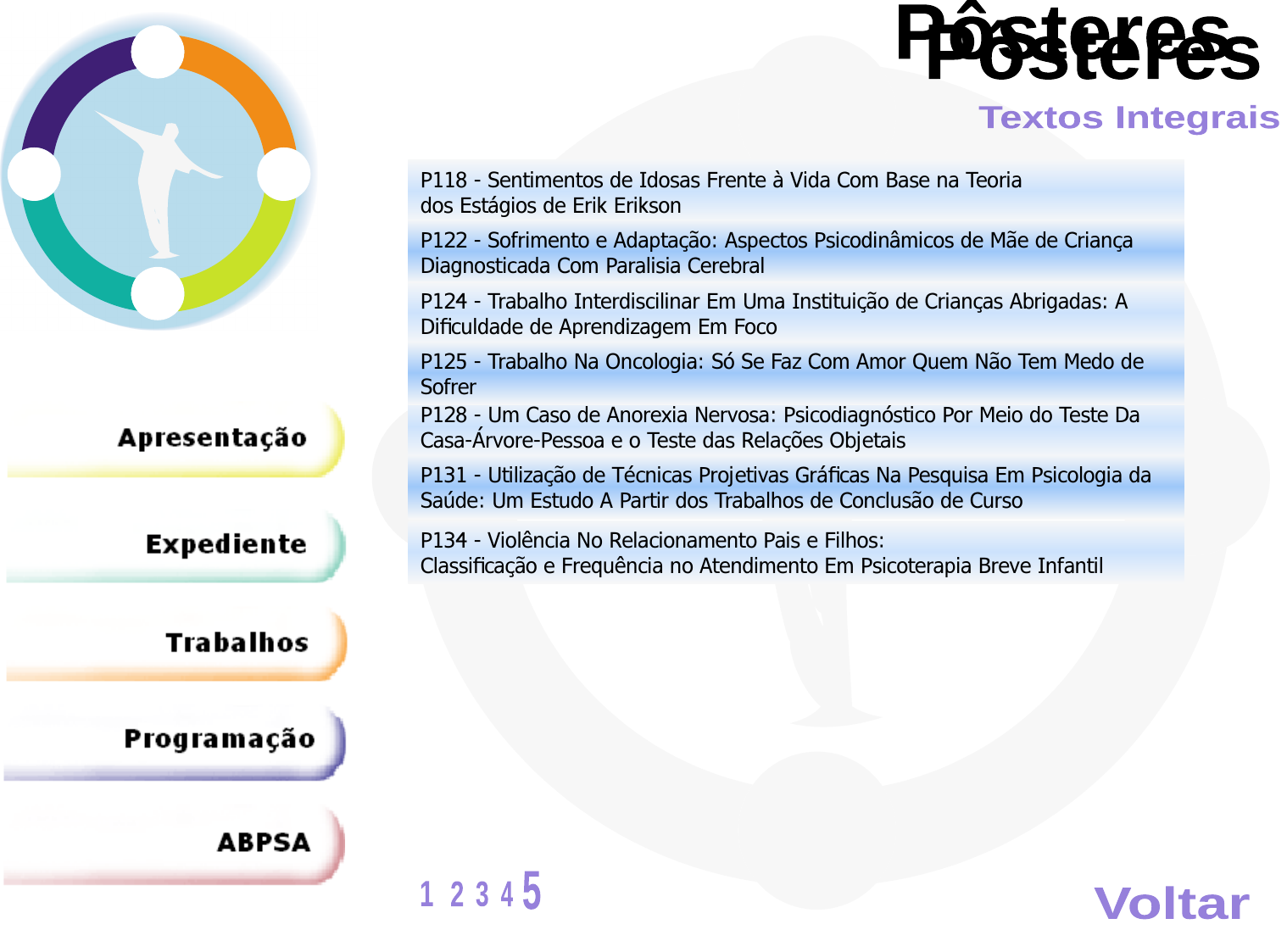

Pôsteres
Pôsteres
Textos Integrais
P118 - Sentimentos de Idosas Frente à Vida Com Base na Teoria
dos Estágios de Erik Erikson
P122 - Sofrimento e Adaptação: Aspectos Psicodinâmicos de Mãe de Criança Diagnosticada Com Paralisia Cerebral
P124 - Trabalho Interdiscilinar Em Uma Instituição de Crianças Abrigadas: A Dificuldade de Aprendizagem Em Foco

P125 - Trabalho Na Oncologia: Só Se Faz Com Amor Quem Não Tem Medo de Sofrer
P128 - Um Caso de Anorexia Nervosa: Psicodiagnóstico Por Meio do Teste Da Casa-Árvore-Pessoa e o Teste das Relações Objetais
P131 - Utilização de Técnicas Projetivas Gráficas Na Pesquisa Em Psicologia da Saúde: Um Estudo A Partir dos Trabalhos de Conclusão de Curso
P134 - Violência No Relacionamento Pais e Filhos:
Classificação e Frequência no Atendimento Em Psicoterapia Breve Infantil
5
1
2
3
4
Voltar